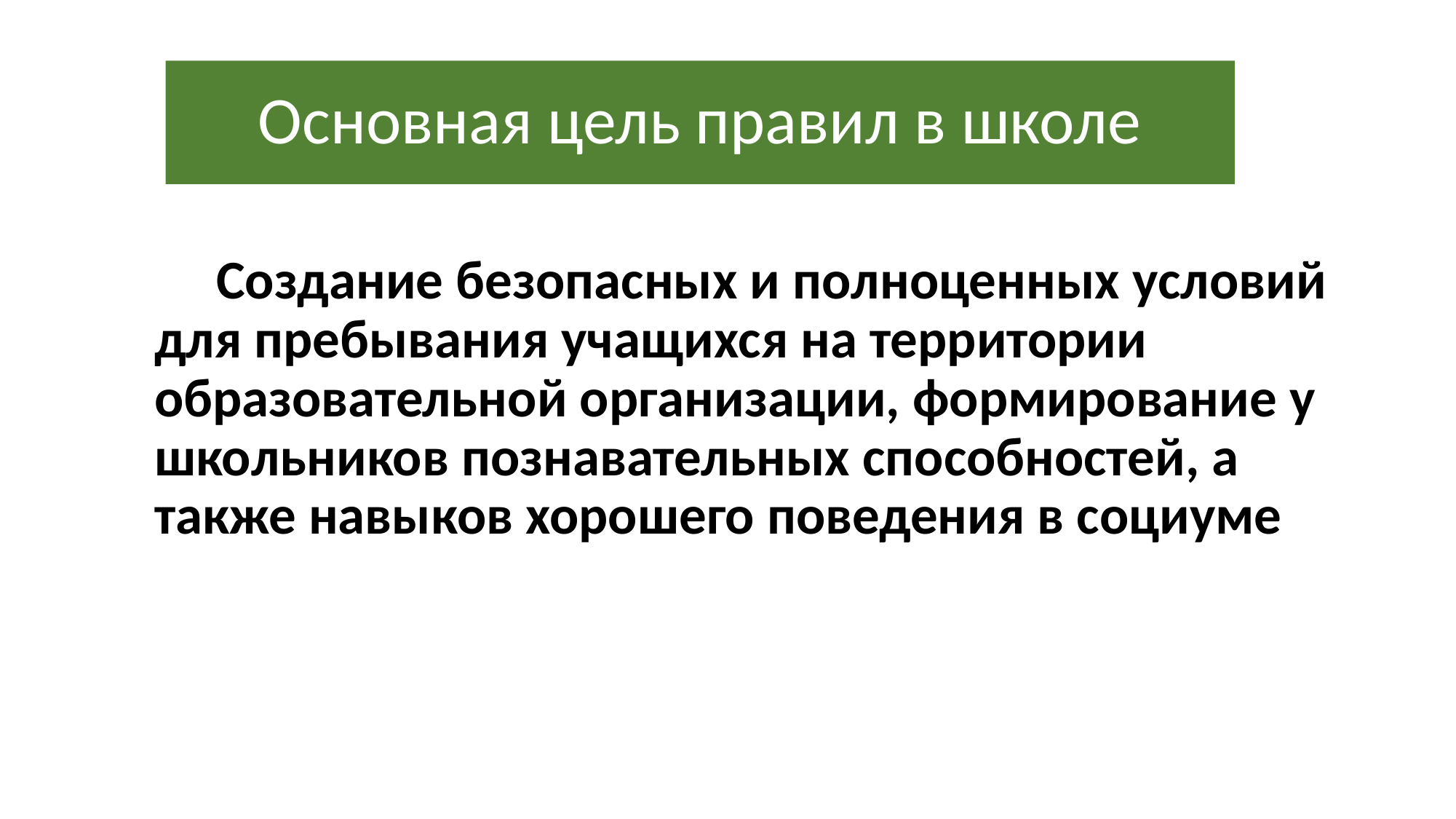

# Основная цель правил в школе
     Создание безопасных и полноценных условий для пребывания учащихся на территории образовательной организации, формирование у школьников познавательных способностей, а также навыков хорошего поведения в социуме